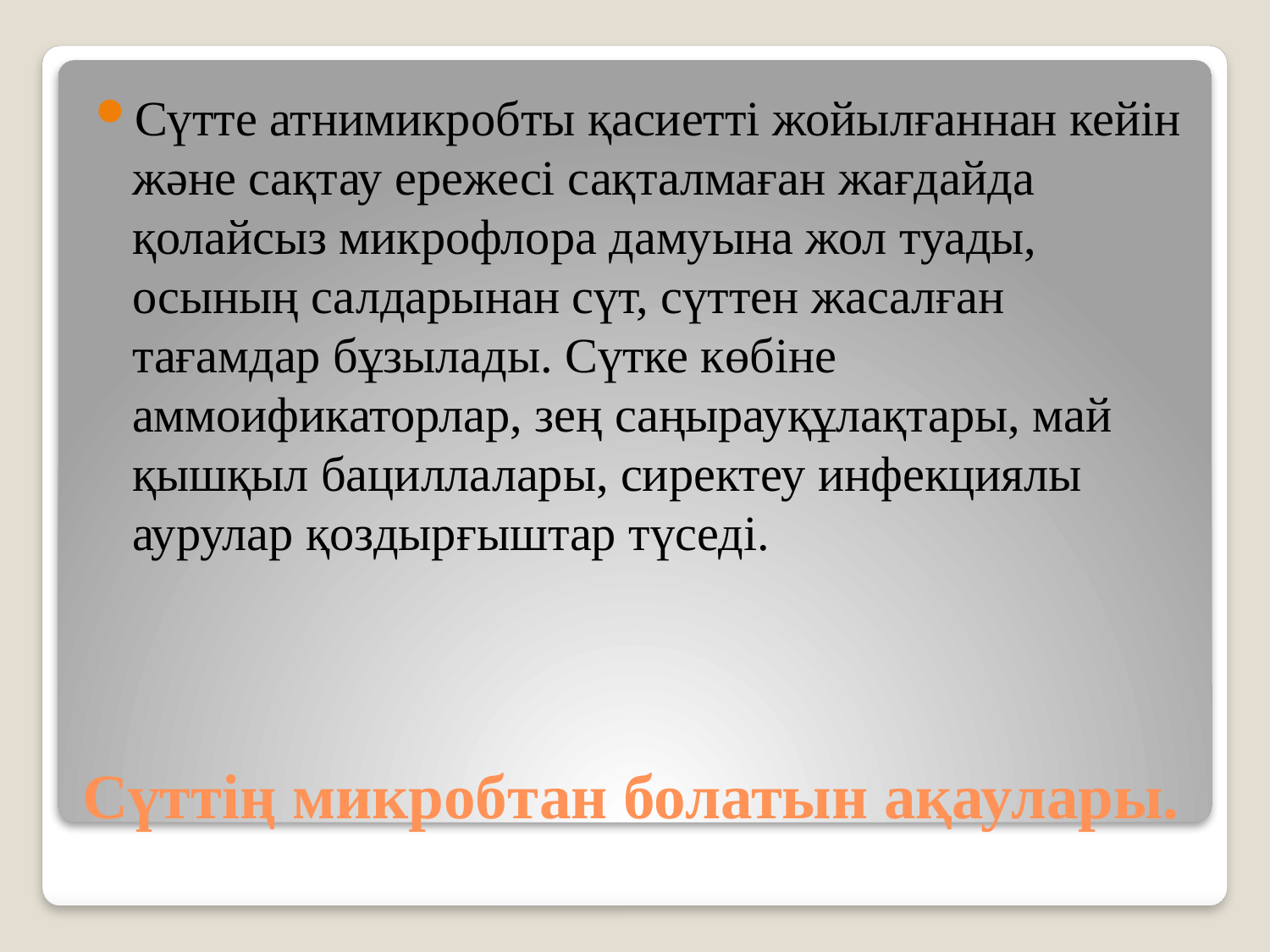

Сүтте атнимикробты қасиетті жойылғаннан кейін және сақтау ережесі сақталмаған жағдайда қолайсыз микрофлора дамуына жол туады, осының салдарынан сүт, сүттен жасалған тағамдар бұзылады. Сүтке көбіне аммоификаторлар, зең саңырауқұлақтары, май қышқыл бациллалары, сиректеу инфекциялы аурулар қоздырғыштар түседі.
# Сүттің микробтан болатын ақаулары.